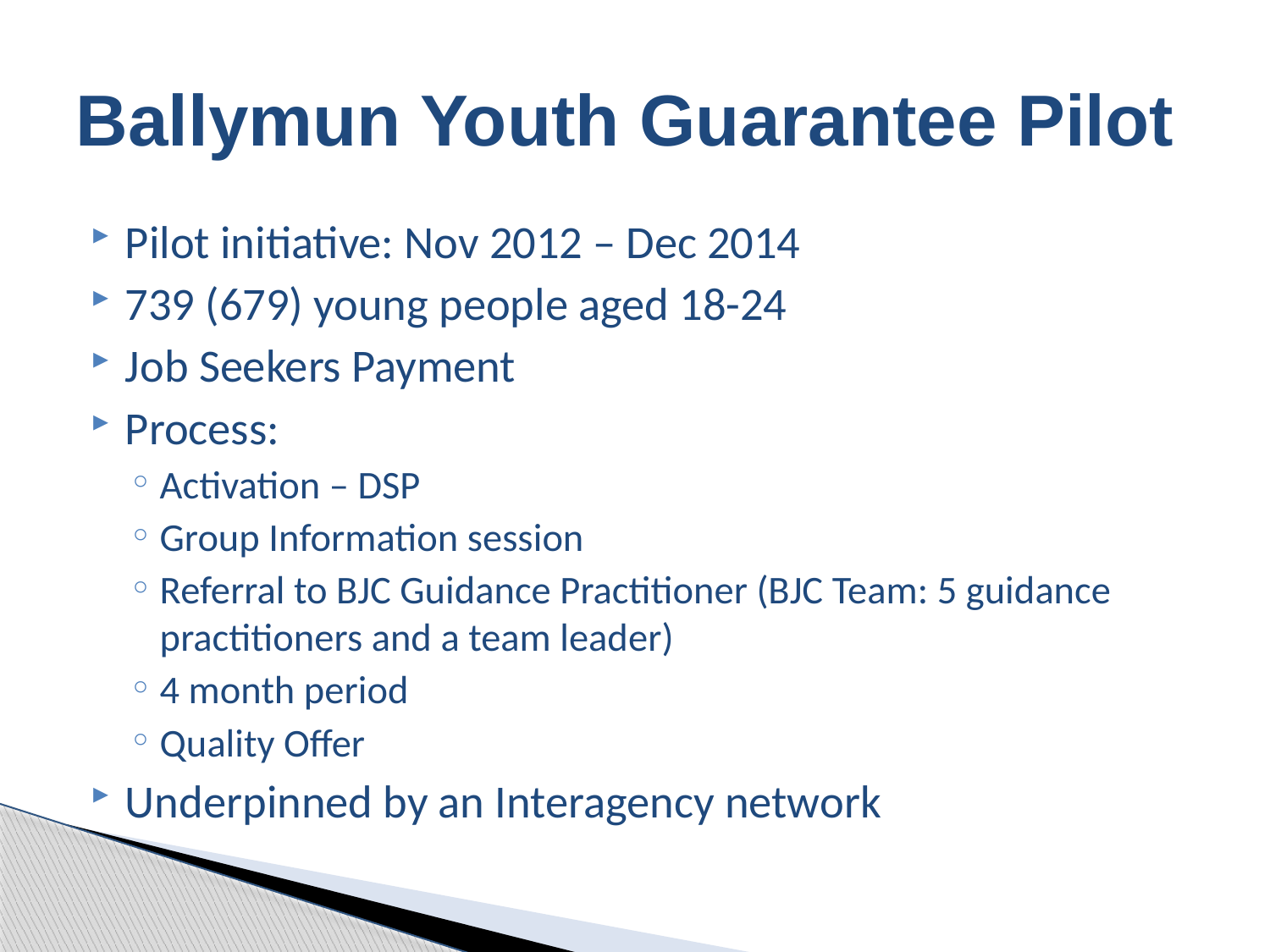

# Ballymun Youth Guarantee Pilot
Pilot initiative: Nov 2012 – Dec 2014
739 (679) young people aged 18-24
Job Seekers Payment
Process:
Activation – DSP
Group Information session
Referral to BJC Guidance Practitioner (BJC Team: 5 guidance practitioners and a team leader)
4 month period
Quality Offer
Underpinned by an Interagency network